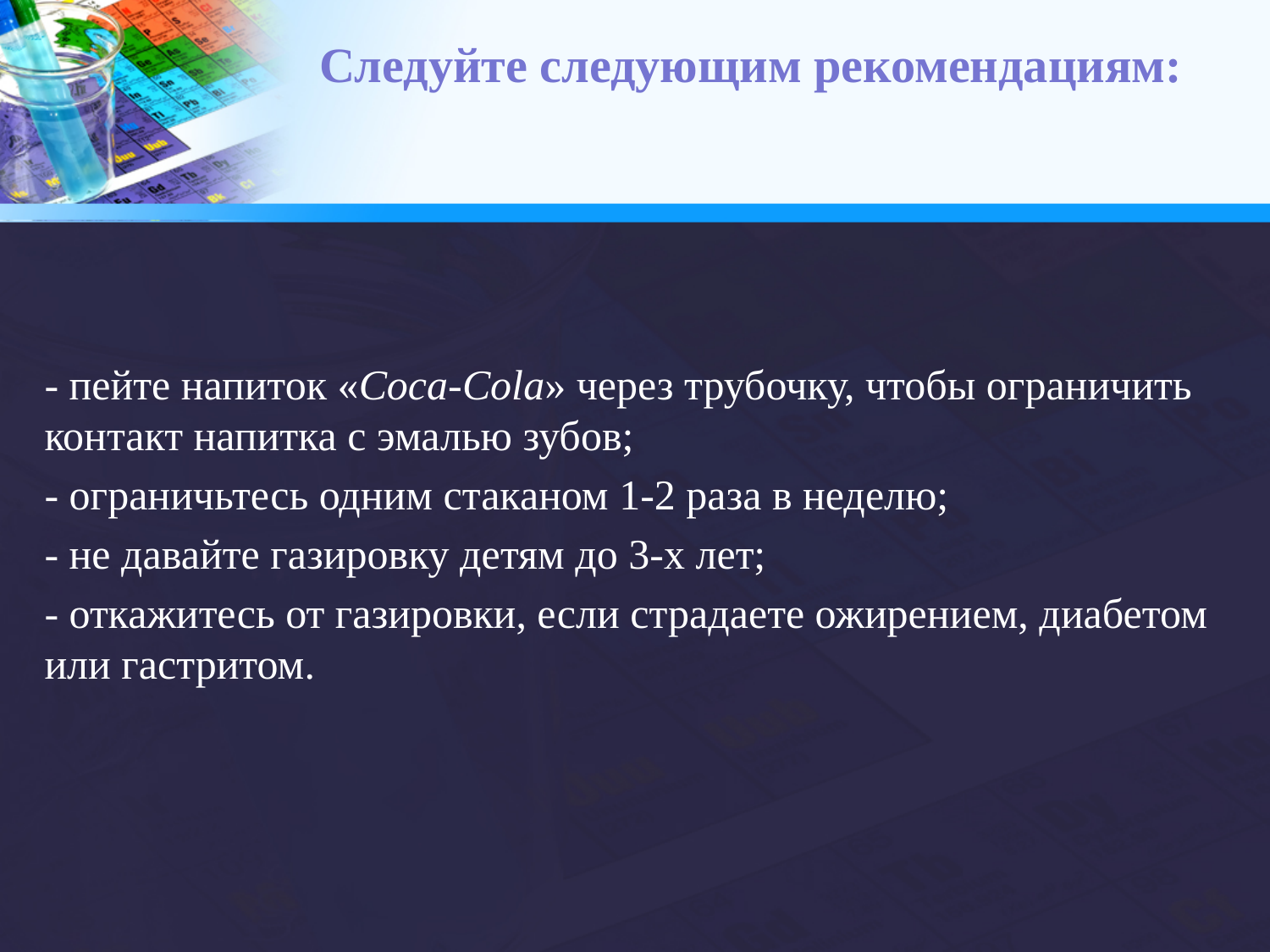

# Следуйте следующим рекомендациям:

- пейте напиток «Coca-Cola» через трубочку, чтобы ограничить контакт напитка с эмалью зубов;
- ограничьтесь одним стаканом 1-2 раза в неделю;
- не давайте газировку детям до 3-х лет;
- откажитесь от газировки, если страдаете ожирением, диабетом или гастритом.